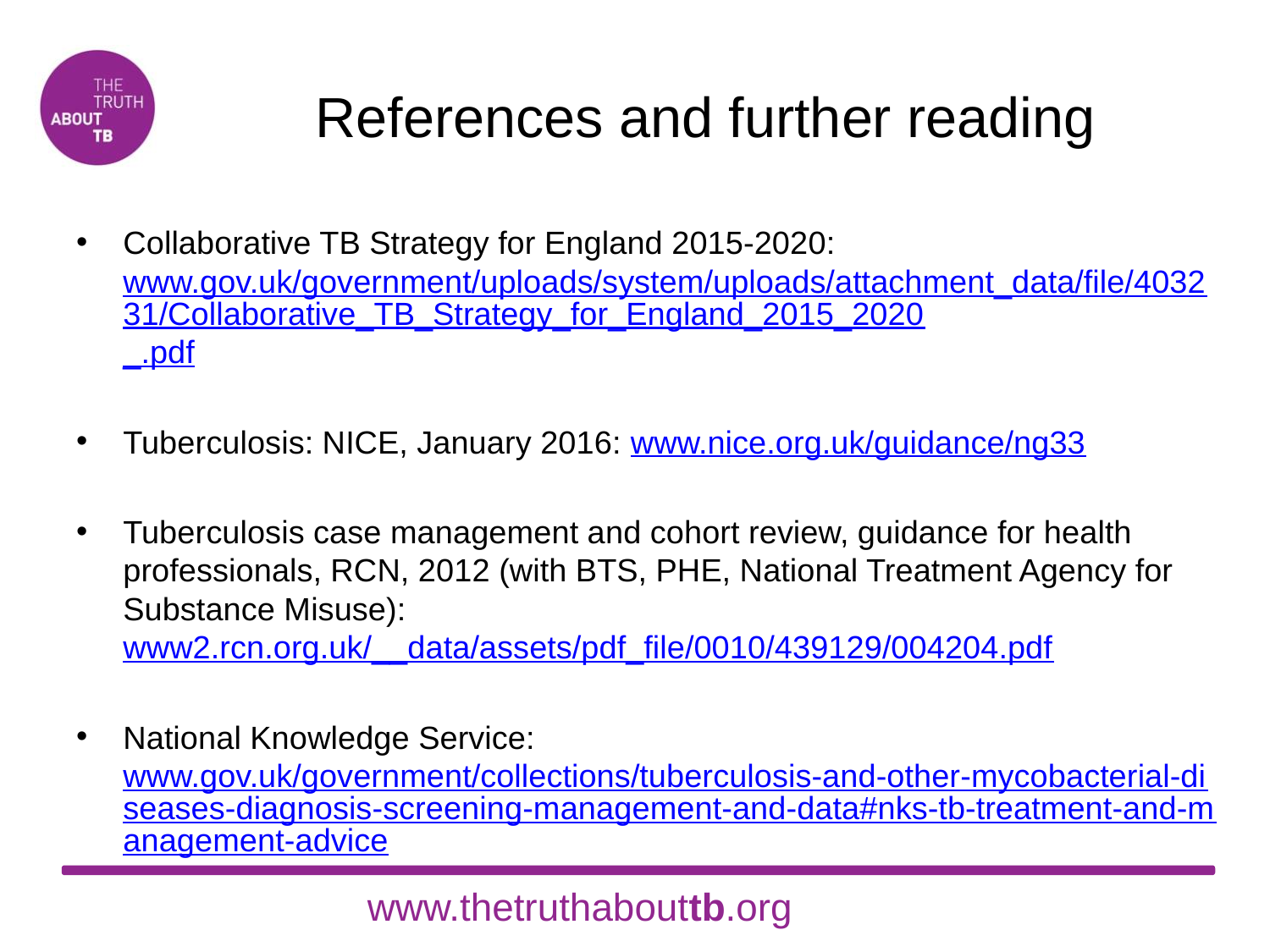

# References and further reading
Collaborative TB Strategy for England 2015-2020: www.gov.uk/government/uploads/system/uploads/attachment_data/file/403231/Collaborative_TB_Strategy_for_England_2015_2020_.pdf

Tuberculosis: NICE, January 2016: www.nice.org.uk/guidance/ng33

Tuberculosis case management and cohort review, guidance for health professionals, RCN, 2012 (with BTS, PHE, National Treatment Agency for Substance Misuse): www2.rcn.org.uk/__data/assets/pdf_file/0010/439129/004204.pdf

National Knowledge Service: www.gov.uk/government/collections/tuberculosis-and-other-mycobacterial-diseases-diagnosis-screening-management-and-data#nks-tb-treatment-and-management-advice